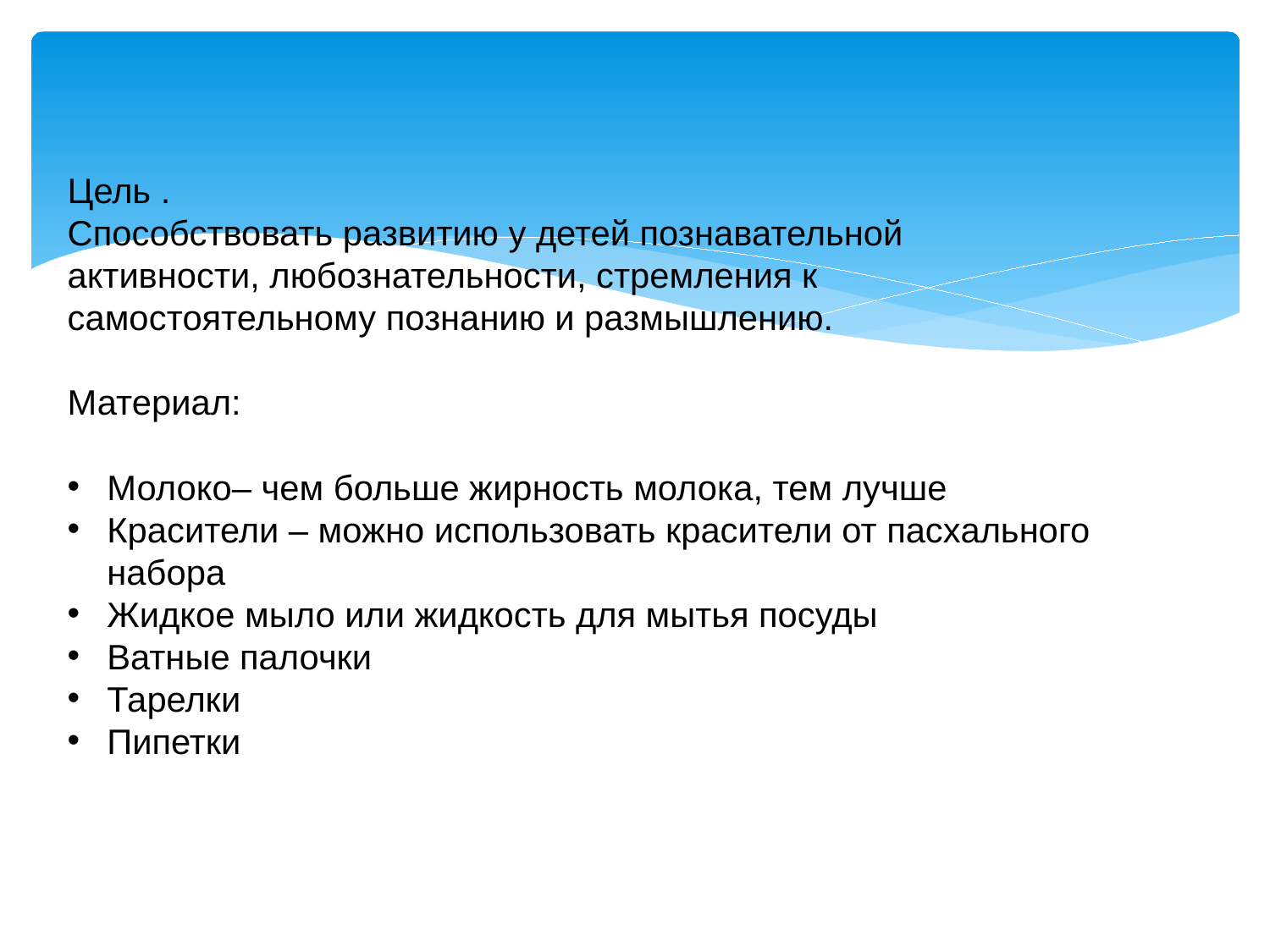

Цель .
Способствовать развитию у детей познавательной активности, любознательности, стремления к самостоятельному познанию и размышлению.

Материал:

Молоко– чем больше жирность молока, тем лучше
Красители – можно использовать красители от пасхального набора
Жидкое мыло или жидкость для мытья посуды
Ватные палочки
Тарелки
Пипетки
#